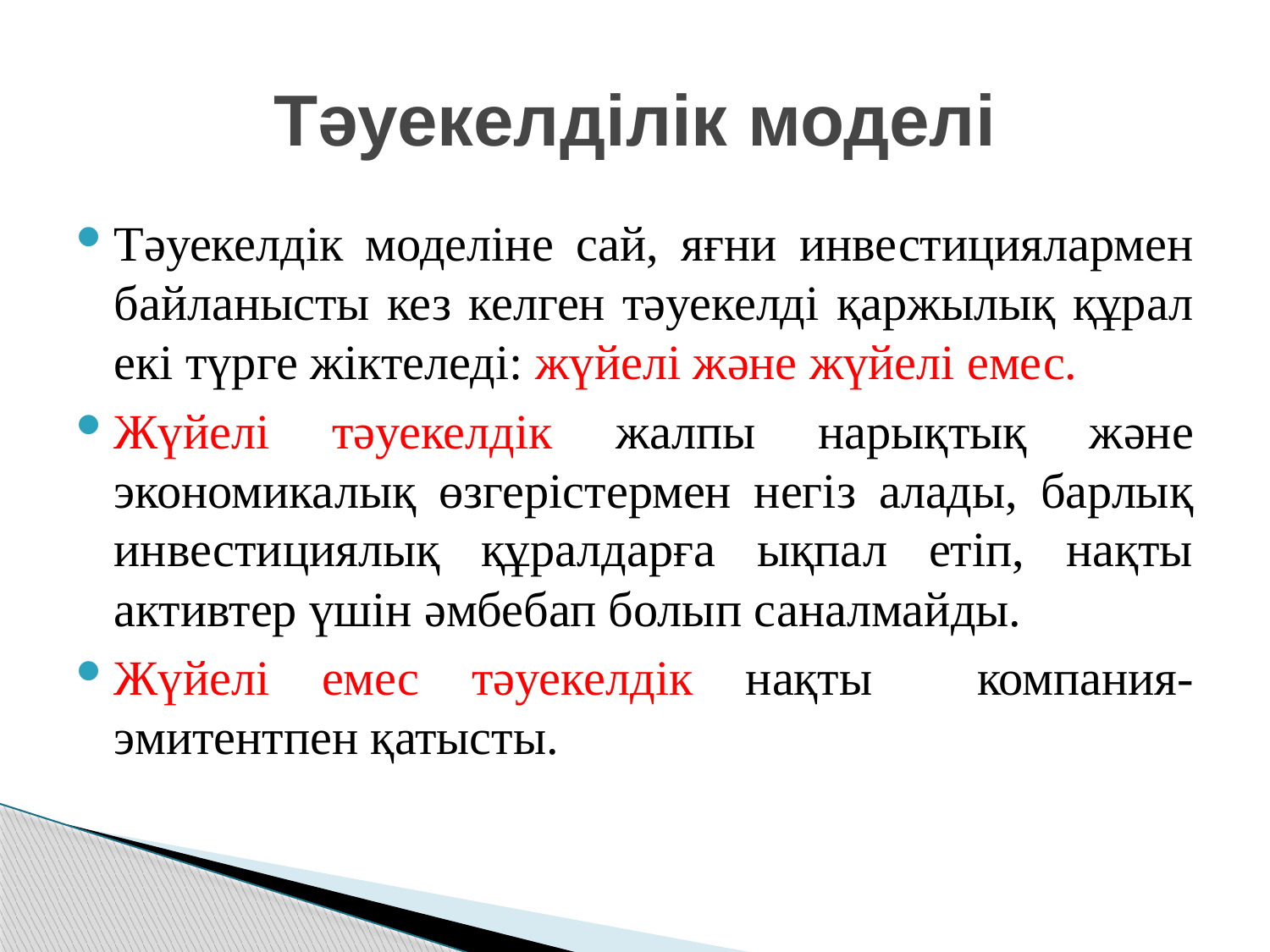

# Тәуекелділік моделі
Тәуекелдік моделіне сай, яғни инвестициялармен байланысты кез келген тәуекелді қаржылық құрал екі түрге жіктеледі: жүйелі және жүйелі емес.
Жүйелі тәуекелдік жалпы нарықтық және экономикалық өзгерістермен негіз алады, барлық инвестициялық құралдарға ықпал етіп, нақты активтер үшін әмбебап болып саналмайды.
Жүйелі емес тәуекелдік нақты  компания-эмитентпен қатысты.